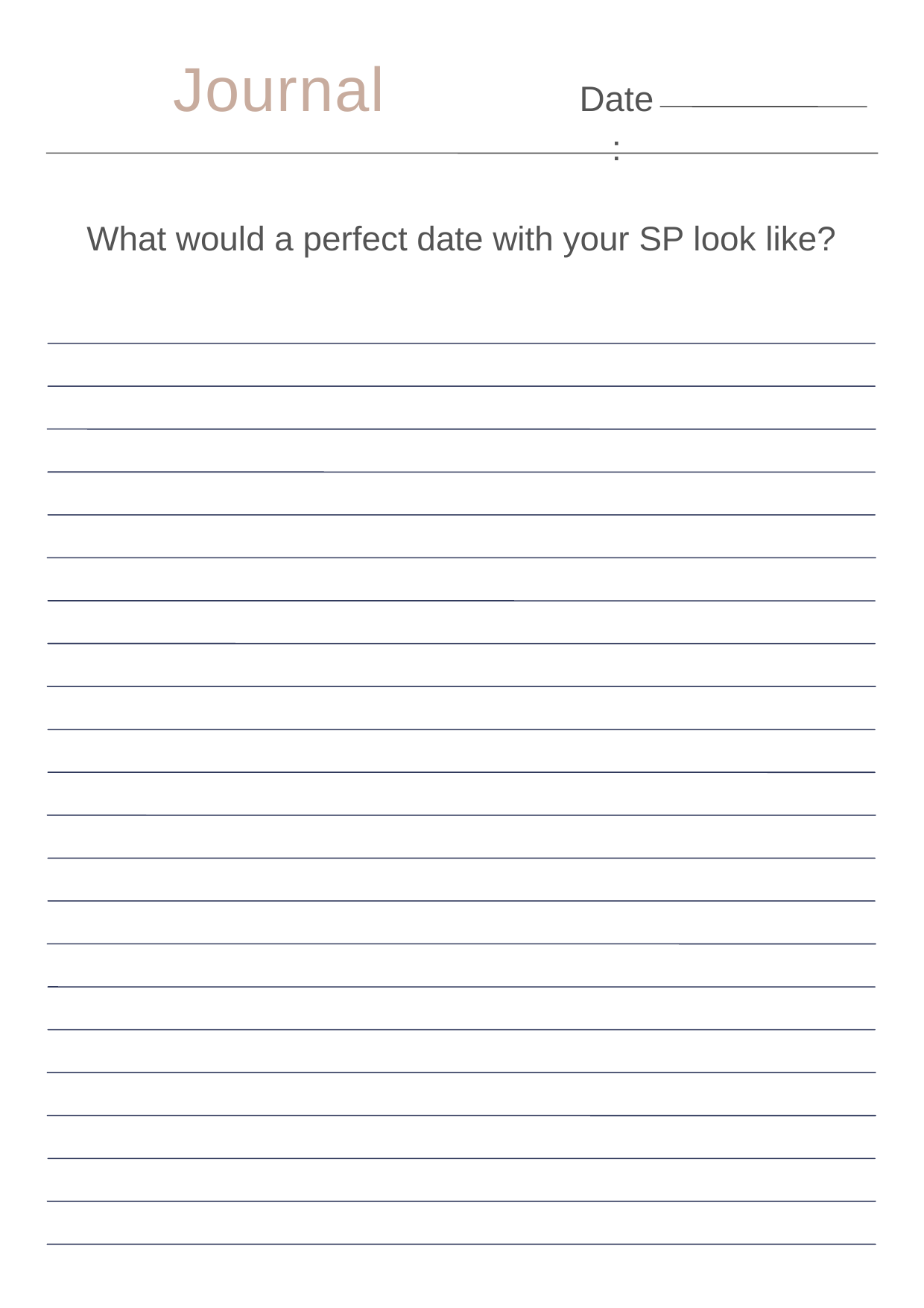

Journal
Date:

What would a perfect date with your SP look like?